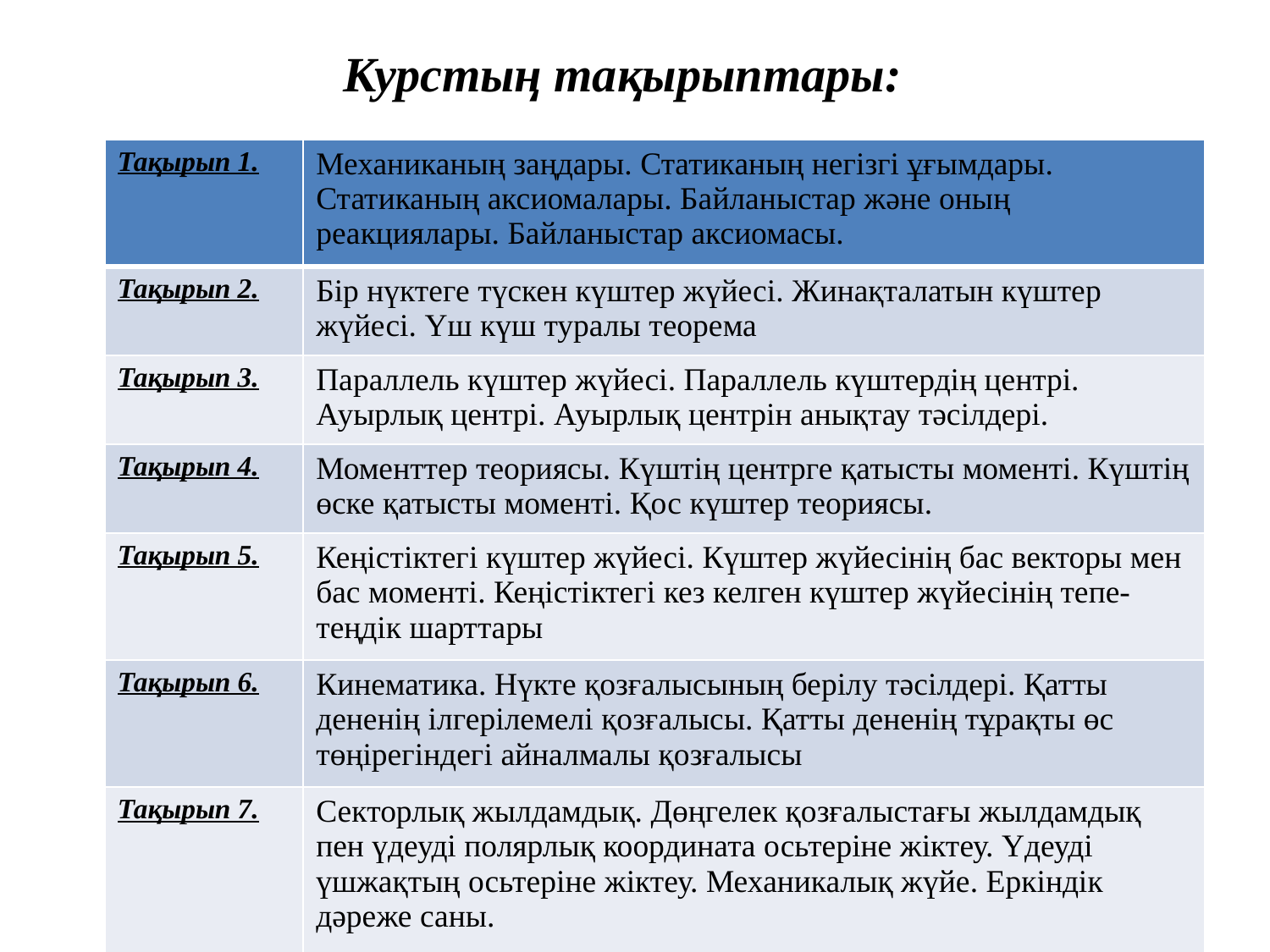

Курстың тақырыптары:
| Тақырып 1. | Механиканың заңдары. Статиканың негізгі ұғымдары. Статиканың аксиомалары. Байланыстар және оның реакциялары. Байланыстар аксиомасы. |
| --- | --- |
| Тақырып 2. | Бір нүктеге түскен күштер жүйесі. Жинақталатын күштер жүйесі. Үш күш туралы теорема |
| Тақырып 3. | Параллель күштер жүйесі. Параллель күштердің центрі. Ауырлық центрі. Ауырлық центрін анықтау тәсілдері. |
| Тақырып 4. | Моменттер теориясы. Күштің центрге қатысты моменті. Күштің өске қатысты моменті. Қос күштер теориясы. |
| Тақырып 5. | Кеңістіктегі күштер жүйесі. Күштер жүйесінің бас векторы мен бас моменті. Кеңістіктегі кез келген күштер жүйесінің тепе-теңдік шарттары |
| Тақырып 6. | Кинематика. Нүкте қозғалысының берілу тәсілдері. Қатты дененің ілгерілемелі қозғалысы. Қатты дененің тұрақты өс төңірегіндегі айналмалы қозғалысы |
| Тақырып 7. | Секторлық жылдамдық. Дөңгелек қозғалыстағы жылдамдық пен үдеуді полярлық координата осьтеріне жіктеу. Үдеуді үшжақтың осьтеріне жіктеу. Механикалық жүйе. Еркіндік дәреже саны. |